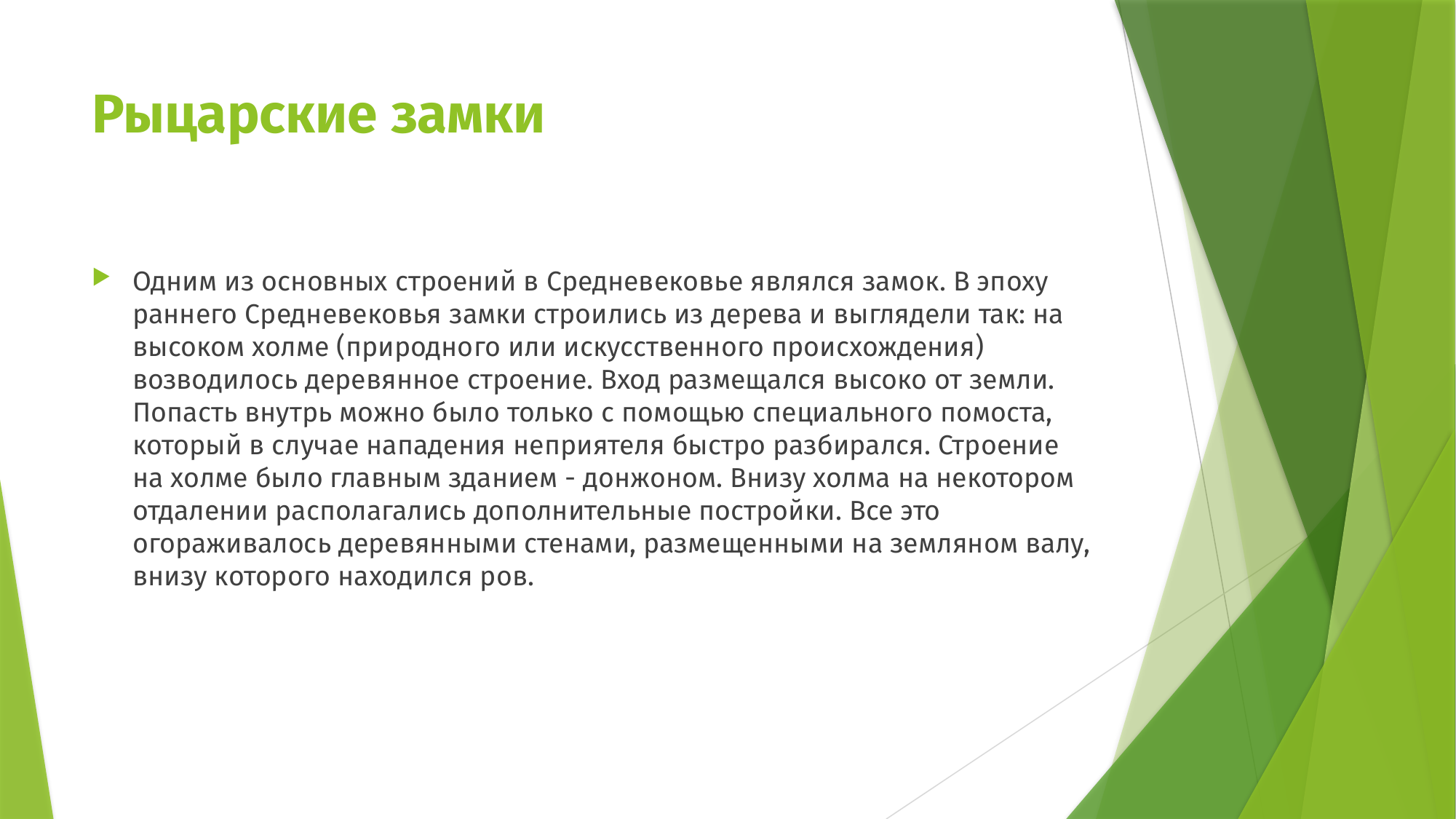

# Рыцарские замки
Одним из основных строений в Средневековье являлся замок. В эпоху раннего Средневековья замки строились из дерева и выглядели так: на высоком холме (природного или искусственного происхождения) возводилось деревянное строение. Вход размещался высоко от земли. Попасть внутрь можно было только с помощью специального помоста, который в случае нападения неприятеля быстро разбирался. Строение на холме было главным зданием - донжоном. Внизу холма на некотором отдалении располагались дополнительные постройки. Все это огораживалось деревянными стенами, размещенными на земляном валу, внизу которого находился ров.